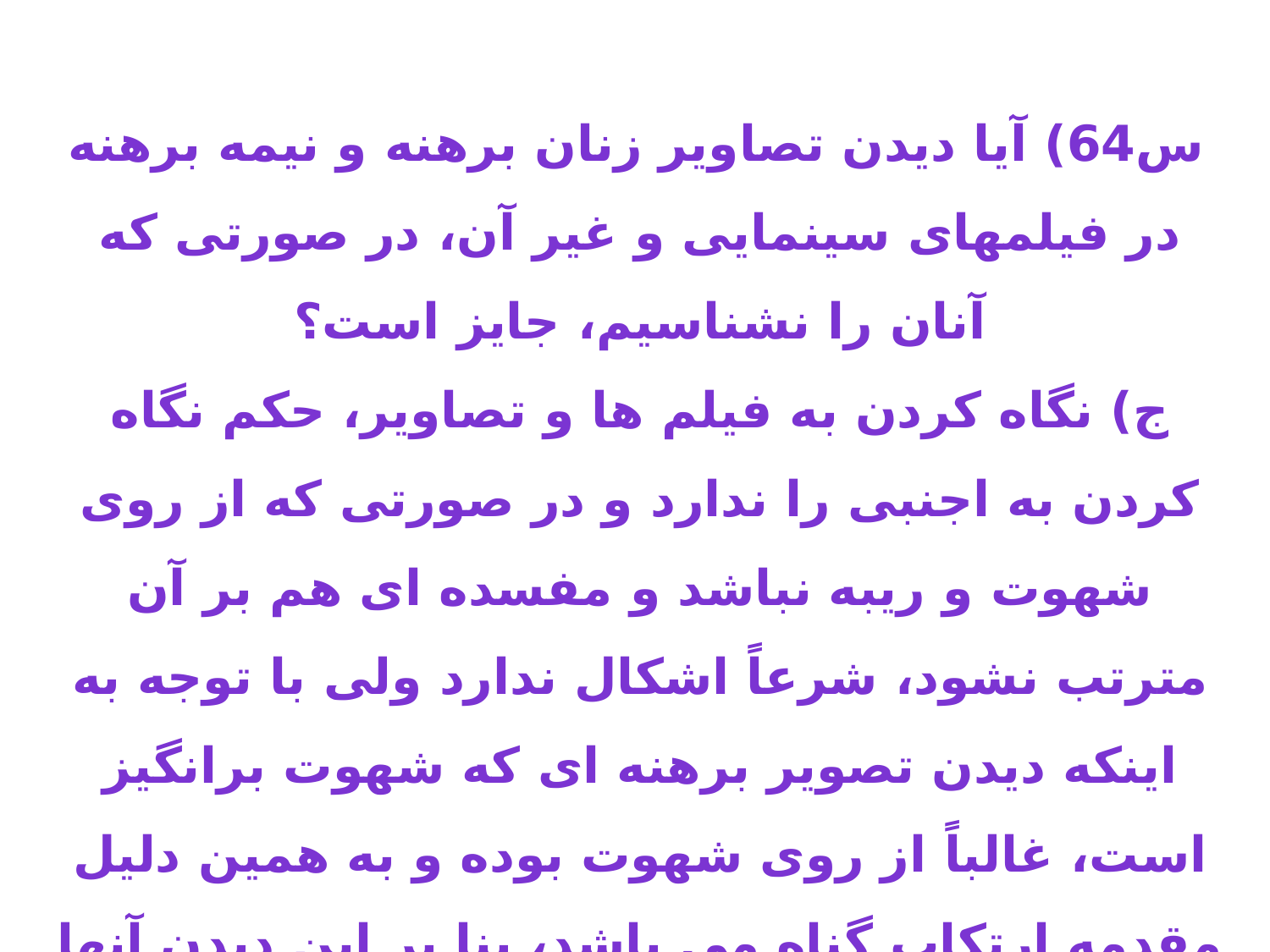

س64) آیا دیدن تصاویر زنان برهنه و نیمه برهنه در فیلمهای سینمایی و غیر آن، در صورتی که آنان را نشناسیم، جایز است؟
ج) نگاه کردن به فیلم ها و تصاویر، حکم نگاه کردن به اجنبی را ندارد و در صورتی که از روی شهوت و ریبه نباشد و مفسده ای هم بر آن مترتب نشود، شرعاً اشکال ندارد ولی با توجه به اینکه دیدن تصویر برهنه ای که شهوت برانگیز است، غالباً از روی شهوت بوده و به همین دلیل مقدمه ارتکاب گناه می باشد، بنا بر این دیدن آنها حرام است.
(همان،س1188)